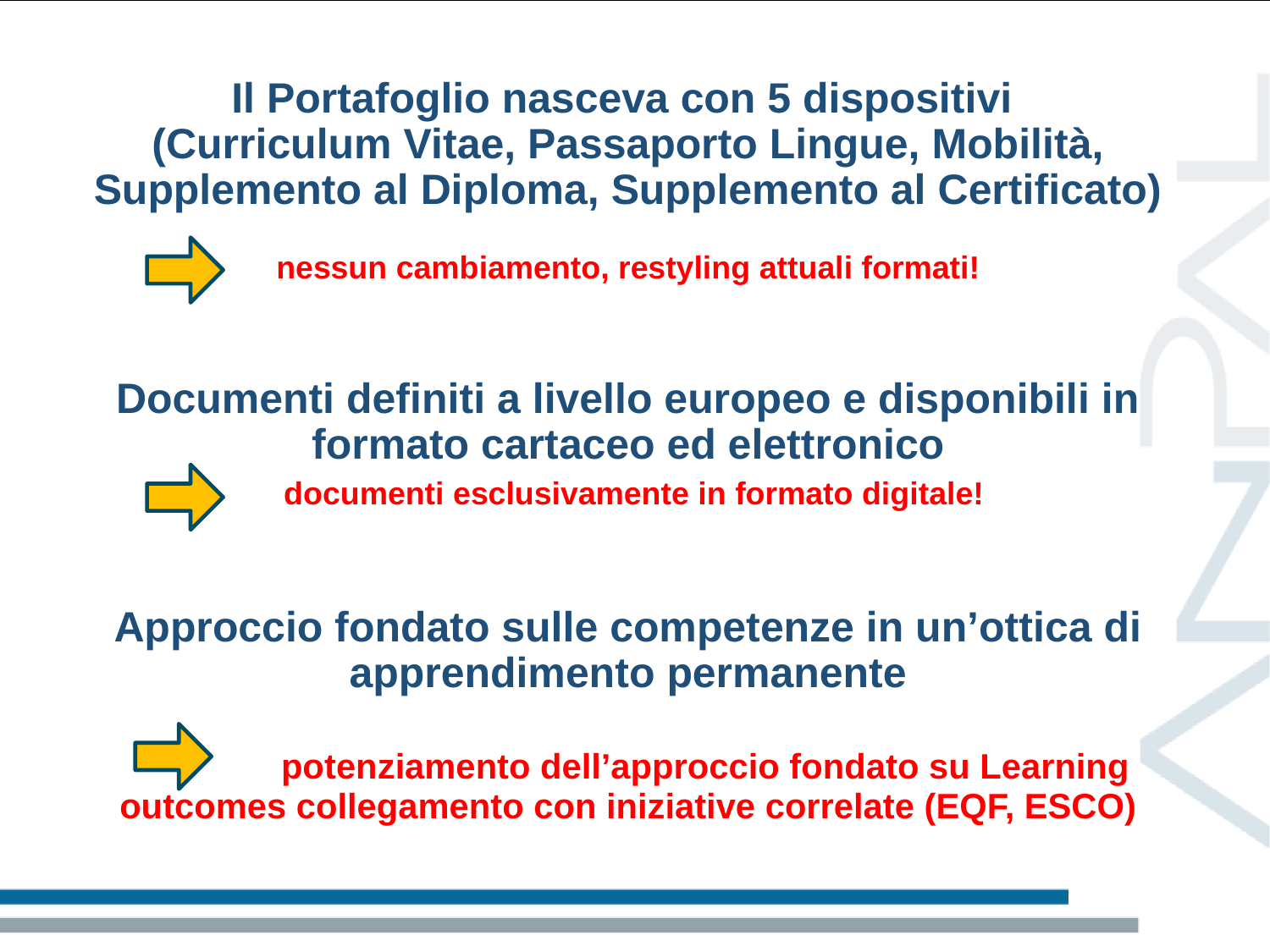

# Il Portafoglio nasceva con 5 dispositivi (Curriculum Vitae, Passaporto Lingue, Mobilità, Supplemento al Diploma, Supplemento al Certificato) nessun cambiamento, restyling attuali formati! Documenti definiti a livello europeo e disponibili in formato cartaceo ed elettronico documenti esclusivamente in formato digitale! Approccio fondato sulle competenze in un’ottica di apprendimento permanente potenziamento dell’approccio fondato su Learning outcomes collegamento con iniziative correlate (EQF, ESCO)